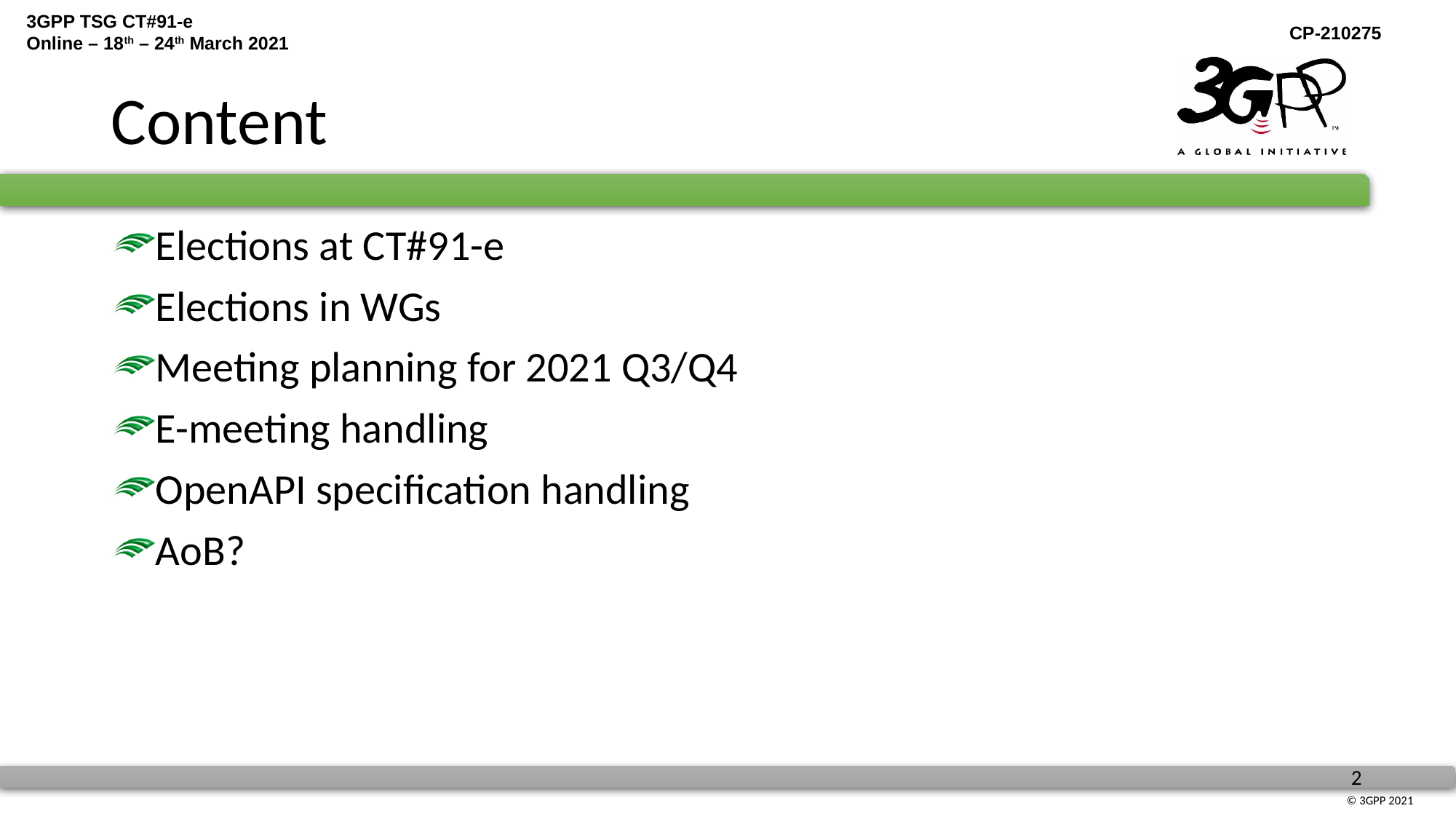

# Content
Elections at CT#91-e
Elections in WGs
Meeting planning for 2021 Q3/Q4
E-meeting handling
OpenAPI specification handling
AoB?